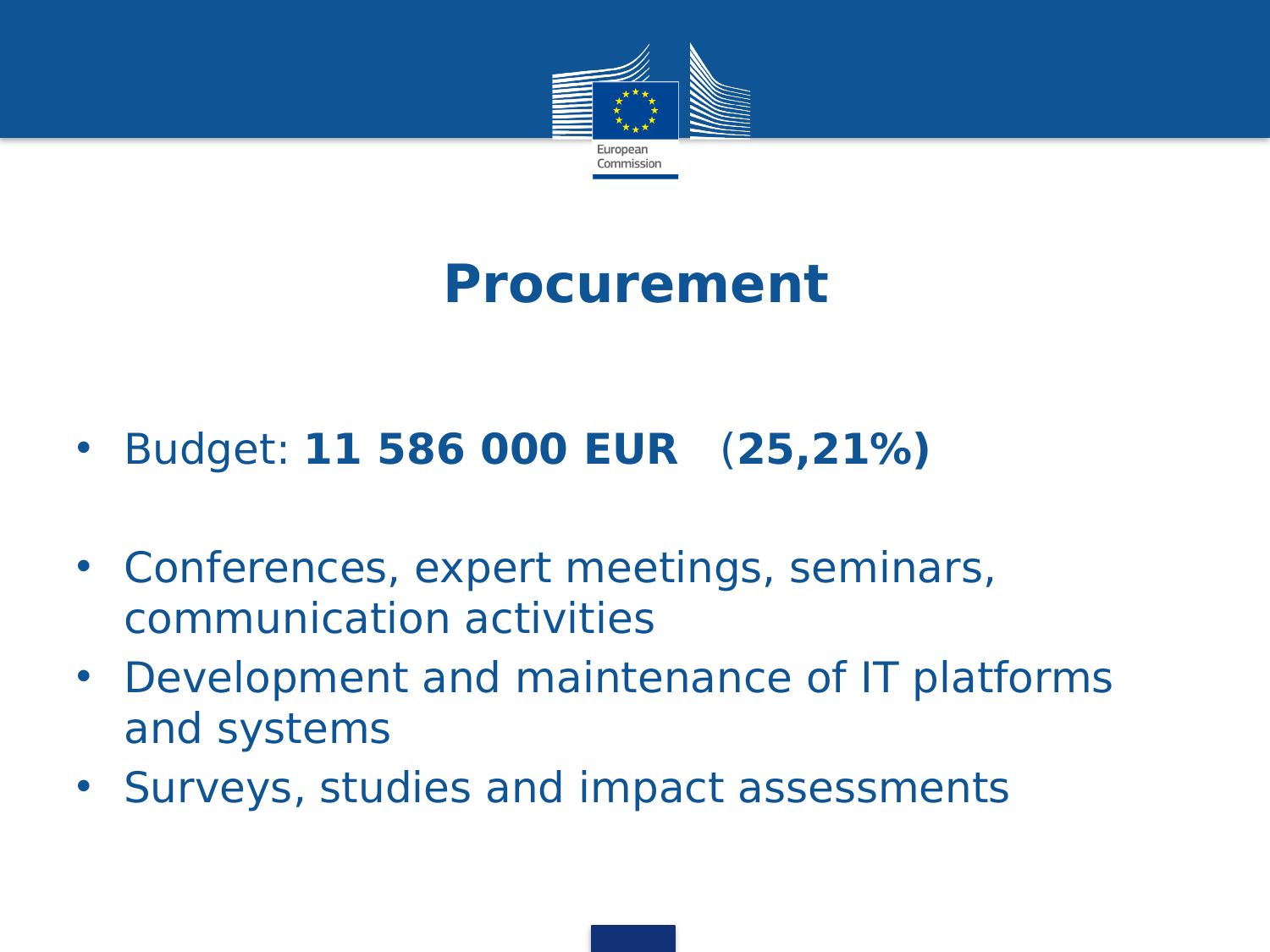

# Procurement

Budget: 11 586 000 EUR   (25,21%)

Conferences, expert meetings, seminars, communication activities
Development and maintenance of IT platforms and systems
Surveys, studies and impact assessments